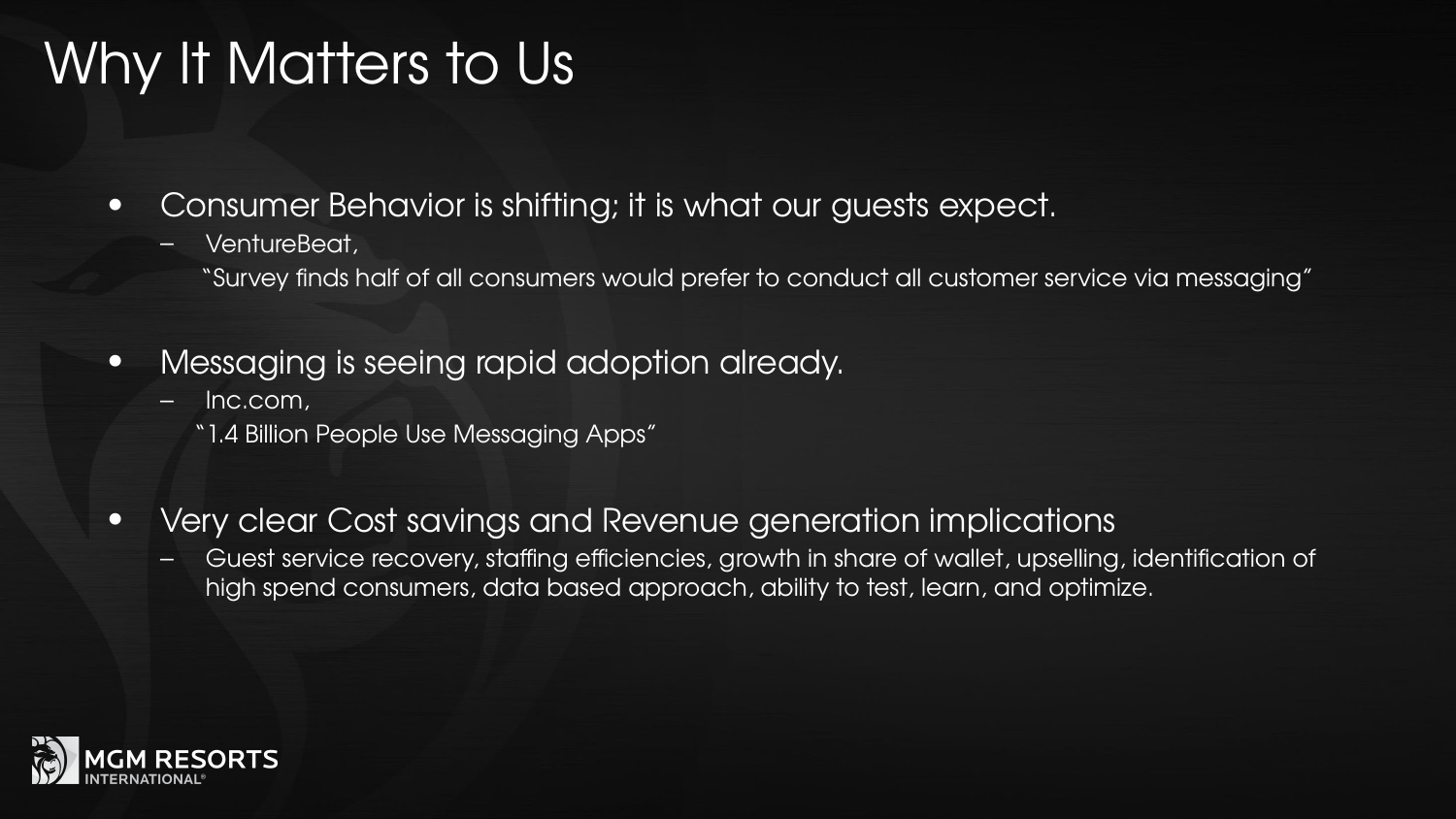

# Why It Matters to Us
Consumer Behavior is shifting; it is what our guests expect.
VentureBeat,
      “Survey finds half of all consumers would prefer to conduct all customer service via messaging”

Messaging is seeing rapid adoption already.
Inc.com,
     “1.4 Billion People Use Messaging Apps”

Very clear Cost savings and Revenue generation implications
Guest service recovery, staffing efficiencies, growth in share of wallet, upselling, identification of high spend consumers, data based approach, ability to test, learn, and optimize.